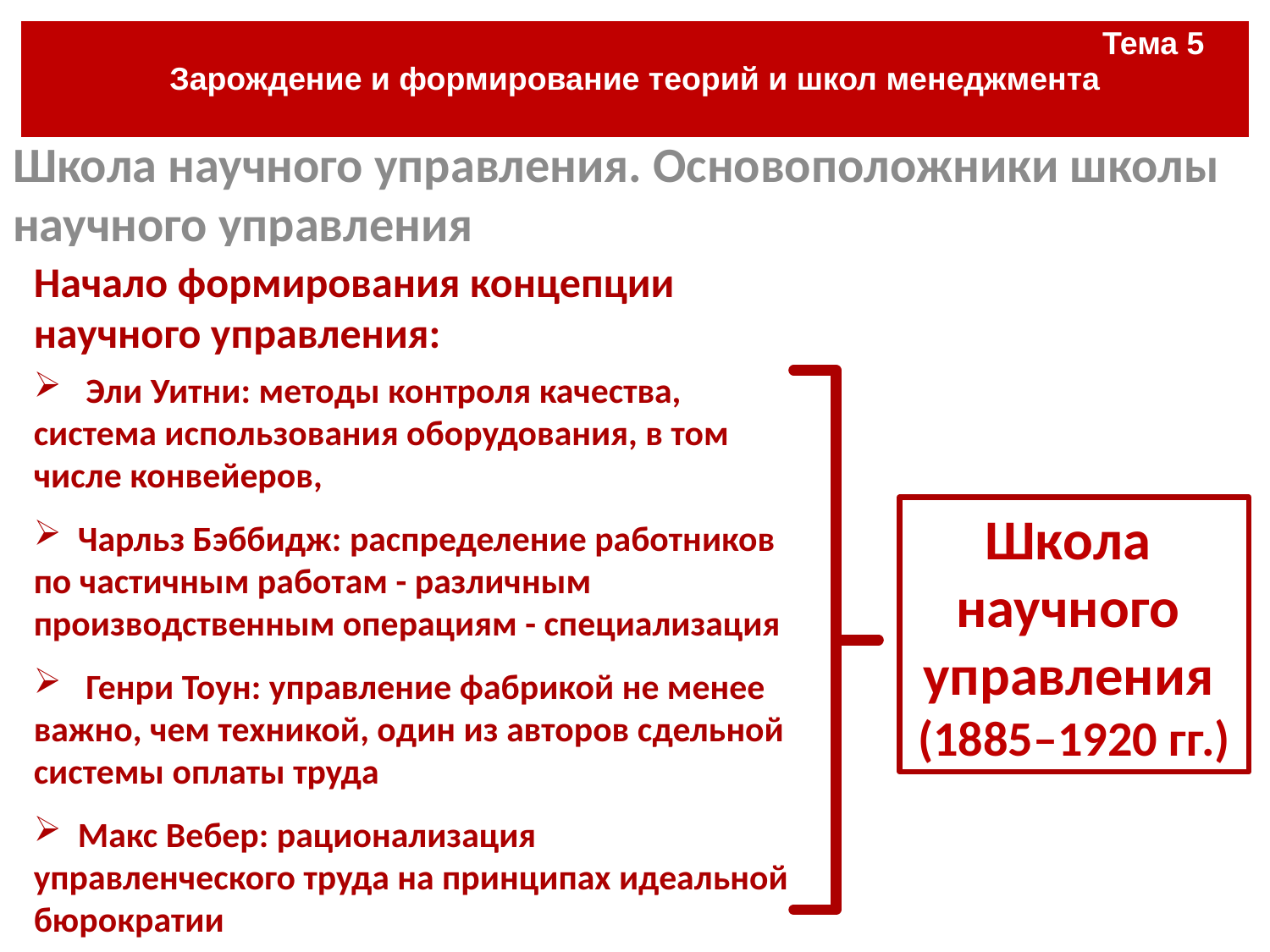

| Тема 5 Зарождение и формирование теорий и школ менеджмента |
| --- |
#
Школа научного управления. Основоположники школы научного управления

Начало формирования концепции научного управления:
   Эли Уитни: методы контроля качества, система использования оборудования, в том числе конвейеров,
  Чарльз Бэббидж: распределение работников по частичным работам - различным производственным операциям - специализация
   Генри Тоун: управление фабрикой не менее важно, чем техникой, один из авторов сдельной системы оплаты труда
  Макс Вебер: рационализация управленческого труда на принципах идеальной бюрократии

Школа
научного
управления
(1885–1920 гг.)